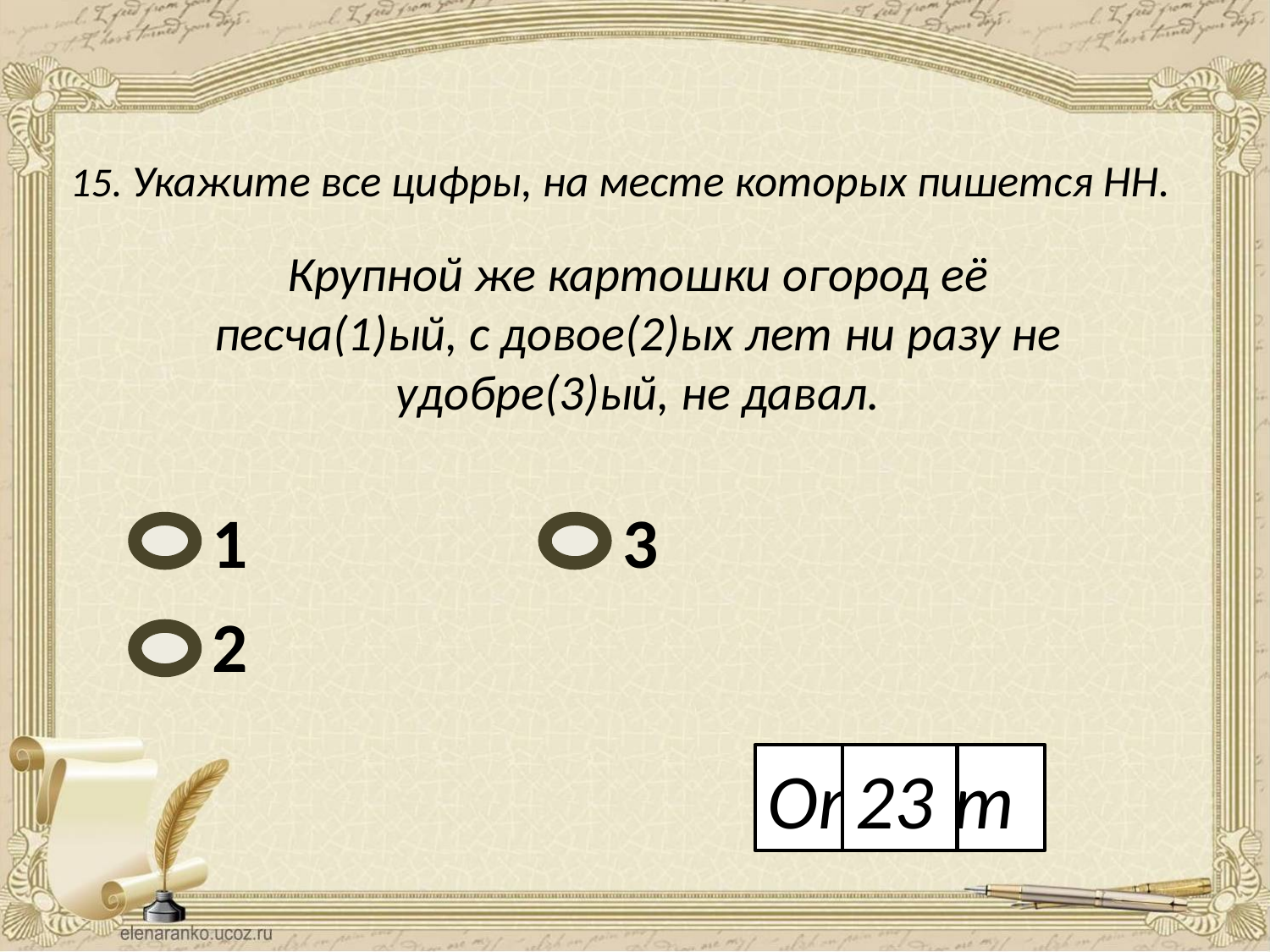

15. Укажите все цифры, на месте которых пишется НН.
Крупной же картошки огород её песча(1)ый, с довое(2)ых лет ни разу не удобре(3)ый, не давал.
1
3

2

Ответ
23